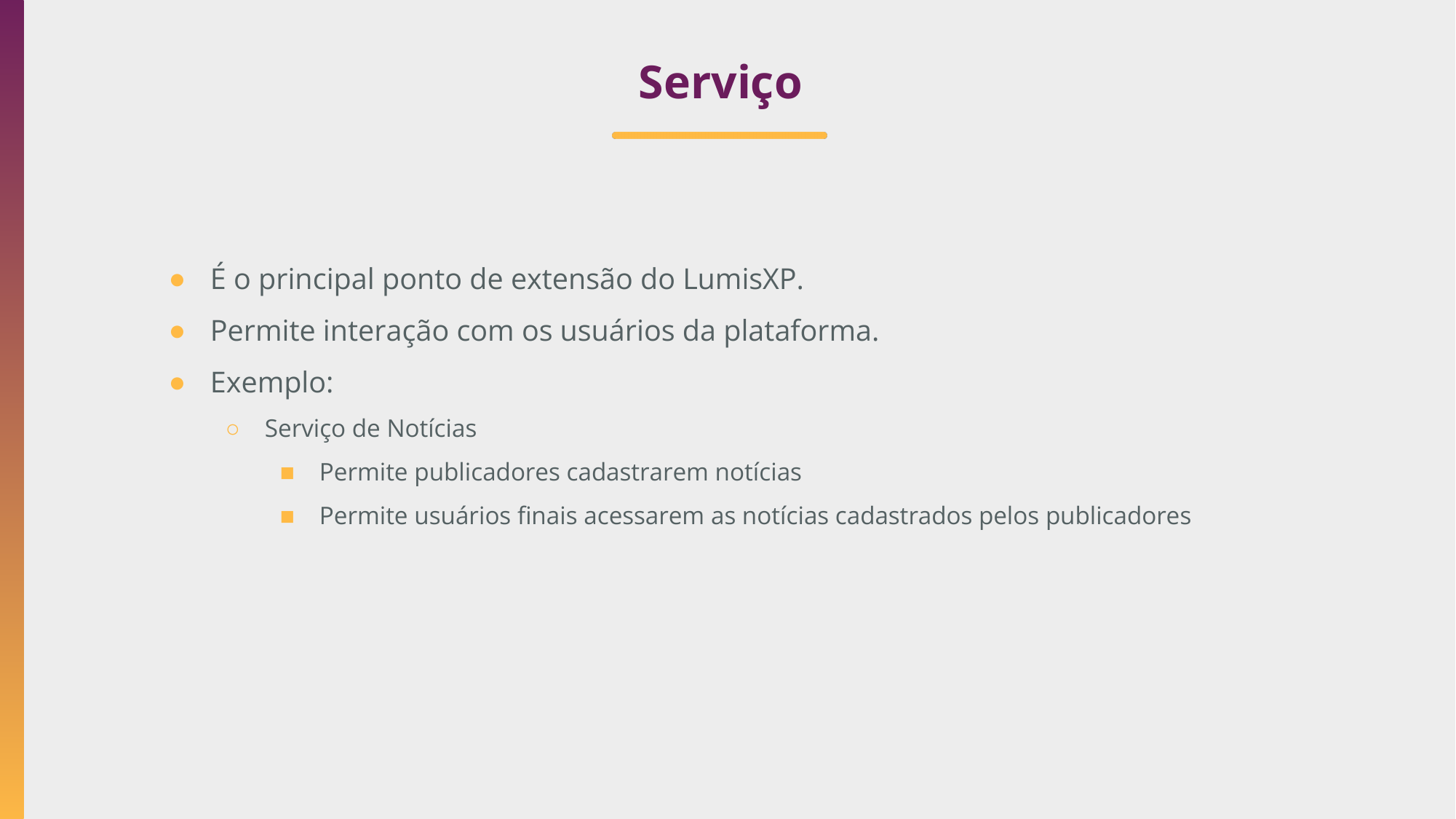

# Serviço
É o principal ponto de extensão do LumisXP.
Permite interação com os usuários da plataforma.
Exemplo:
Serviço de Notícias
Permite publicadores cadastrarem notícias
Permite usuários finais acessarem as notícias cadastrados pelos publicadores